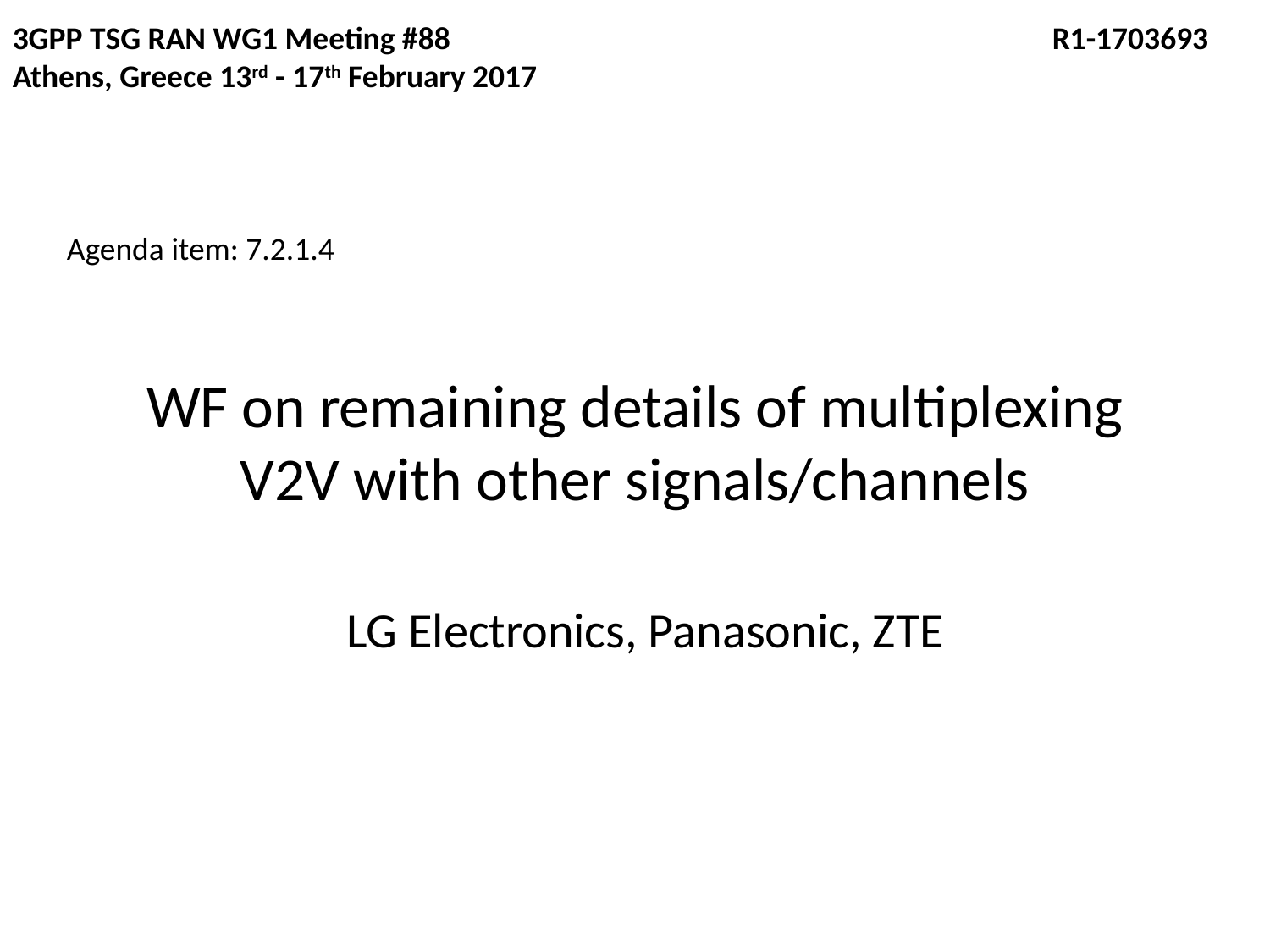

3GPP TSG RAN WG1 Meeting #88				                     R1-1703693
Athens, Greece 13rd - 17th February 2017
Agenda item: 7.2.1.4
# WF on remaining details of multiplexing V2V with other signals/channels
LG Electronics, Panasonic, ZTE